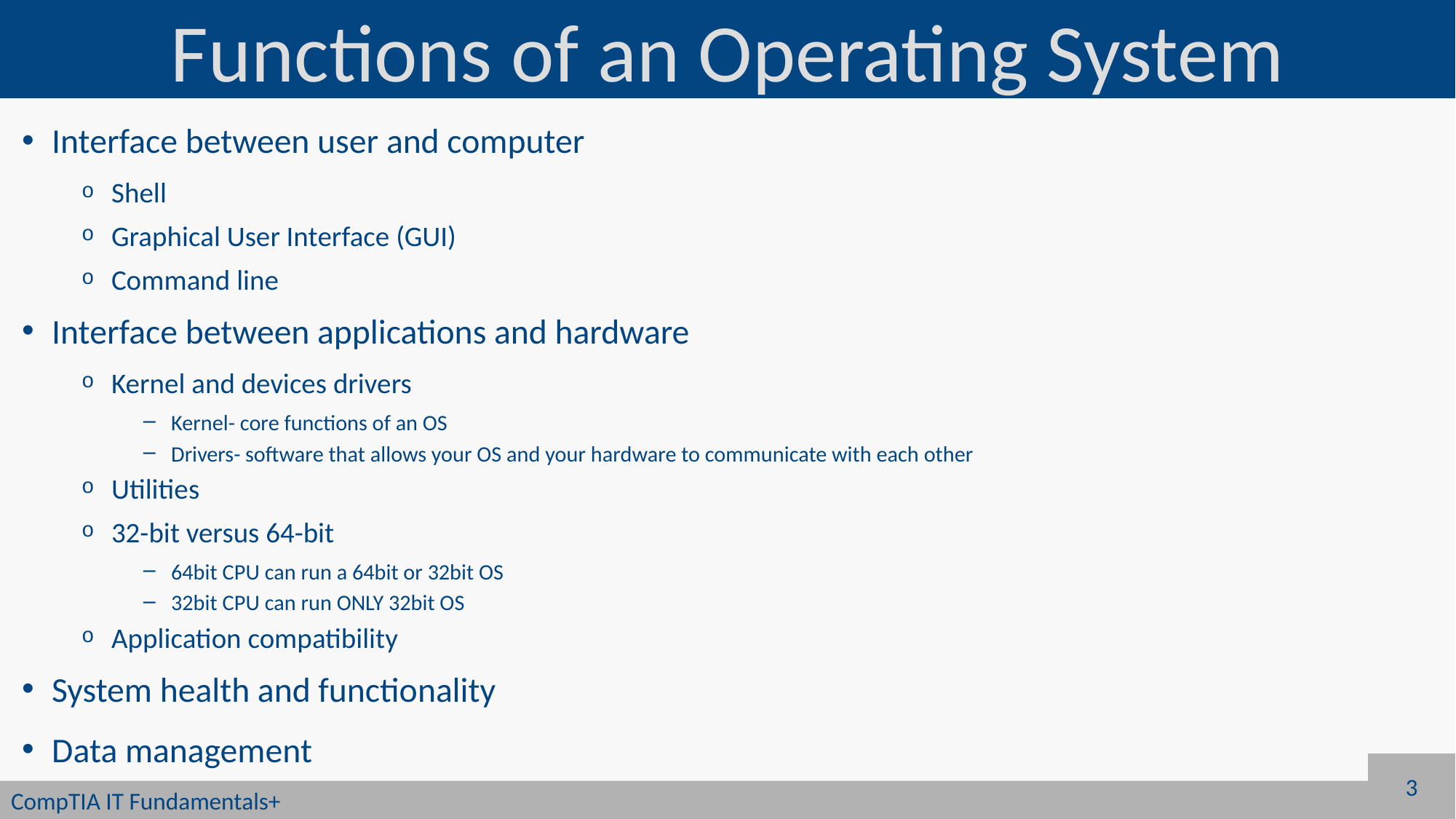

# Functions of an Operating System
Interface between user and computer
Shell
Graphical User Interface (GUI)
Command line
Interface between applications and hardware
Kernel and devices drivers
Kernel- core functions of an OS
Drivers- software that allows your OS and your hardware to communicate with each other
Utilities
32-bit versus 64-bit
64bit CPU can run a 64bit or 32bit OS
32bit CPU can run ONLY 32bit OS
Application compatibility
System health and functionality
Data management
3
CompTIA IT Fundamentals+